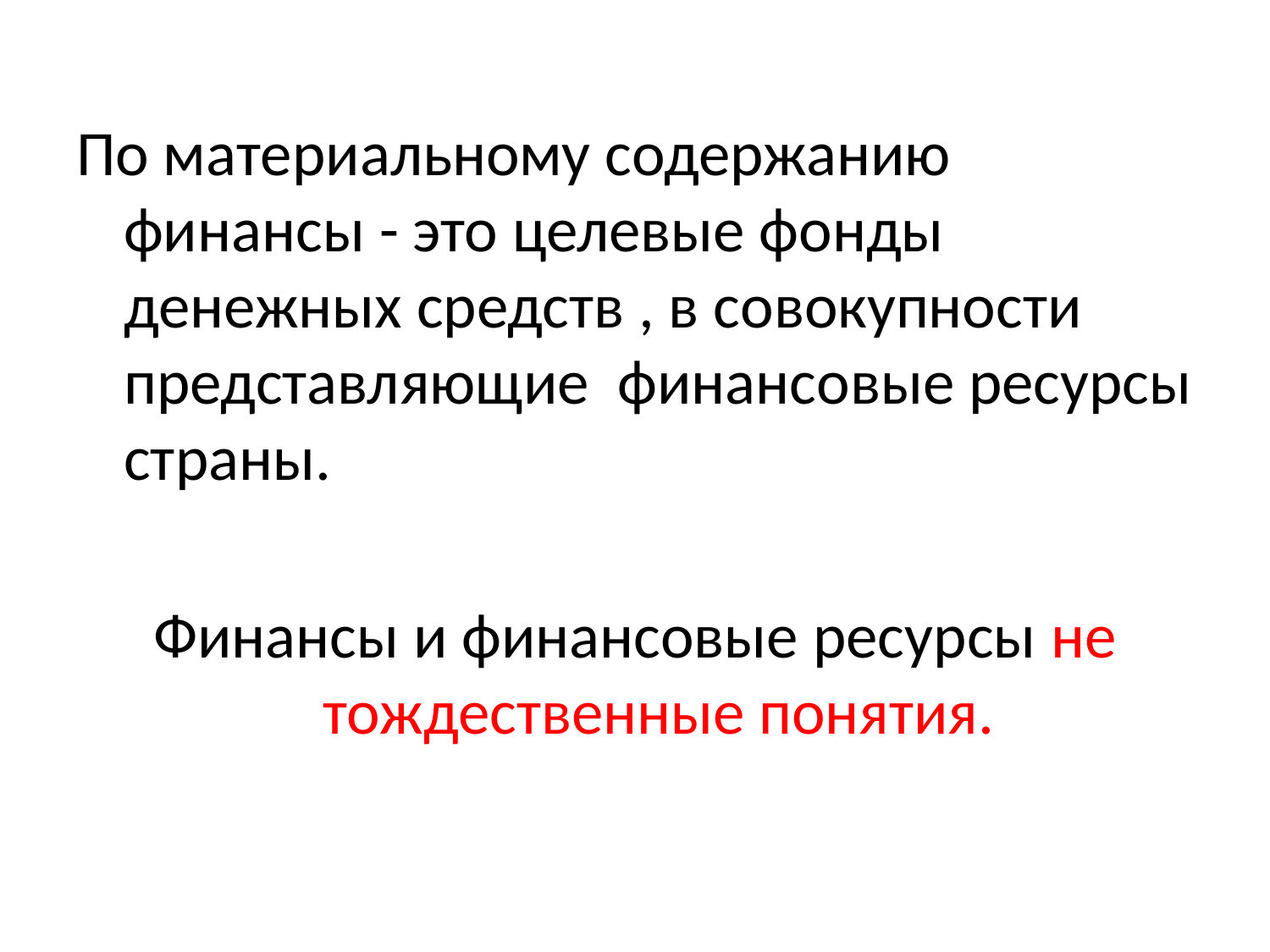

#
По материальному содержанию финансы - это целевые фонды денежных средств , в совокупности представляющие  финансовые ресурсы страны.

Финансы и финансовые ресурсы не тождественные понятия.